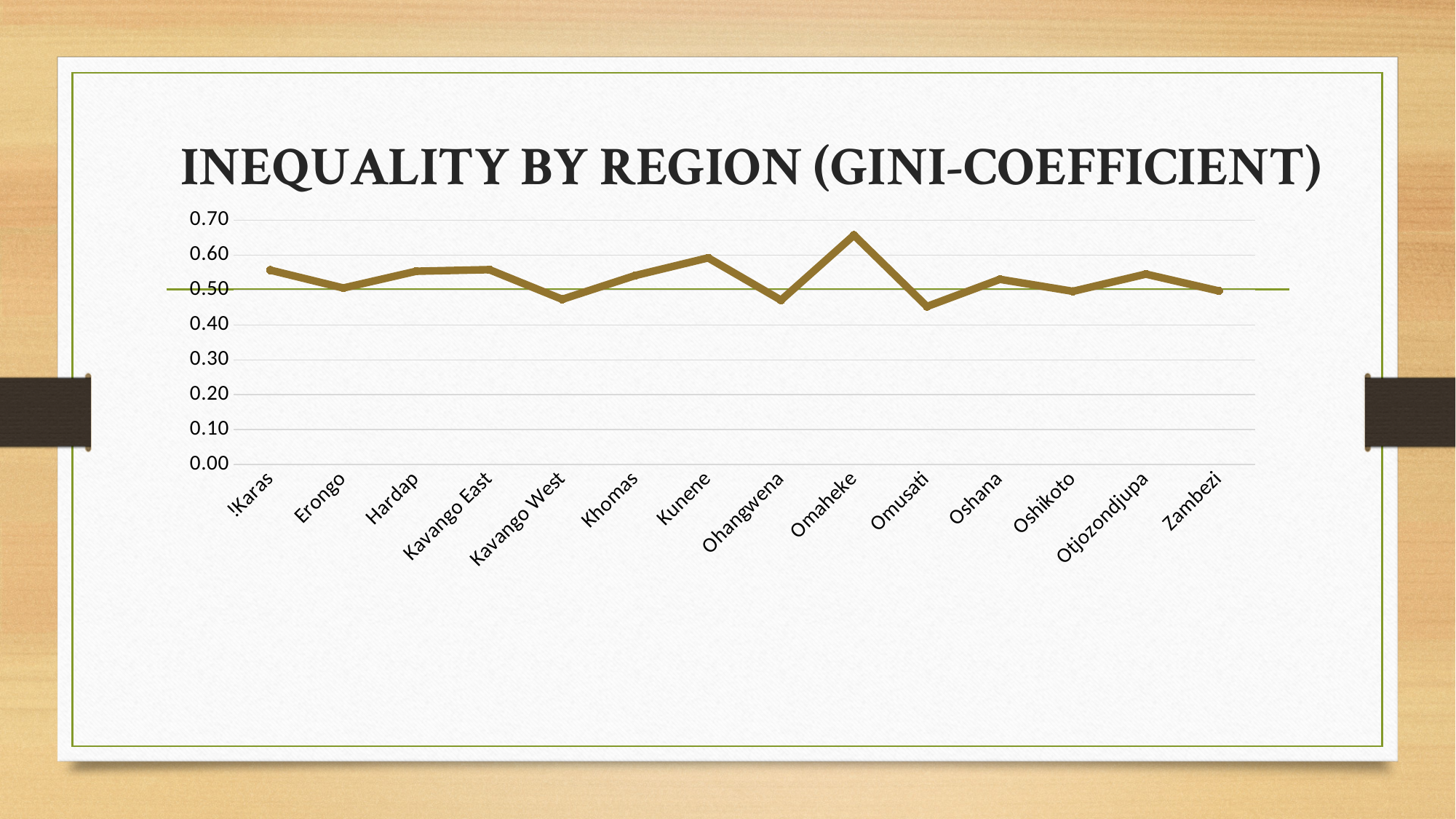

# INEQUALITY BY REGION (GINI-COEFFICIENT)

### Chart

| Category | GINI |
|---|---|
| !Karas | 0.55688 |
| Erongo | 0.50569 |
| Hardap | 0.5538 |
| Kavango East | 0.55826 |
| Kavango West | 0.47336 |
| Khomas | 0.54138 |
| Kunene | 0.59208 |
| Ohangwena | 0.4709 |
| Omaheke | 0.65702 |
| Omusati | 0.45282 |
| Oshana | 0.53057 |
| Oshikoto | 0.49621 |
| Otjozondjupa | 0.54556 |
| Zambezi | 0.49739 |